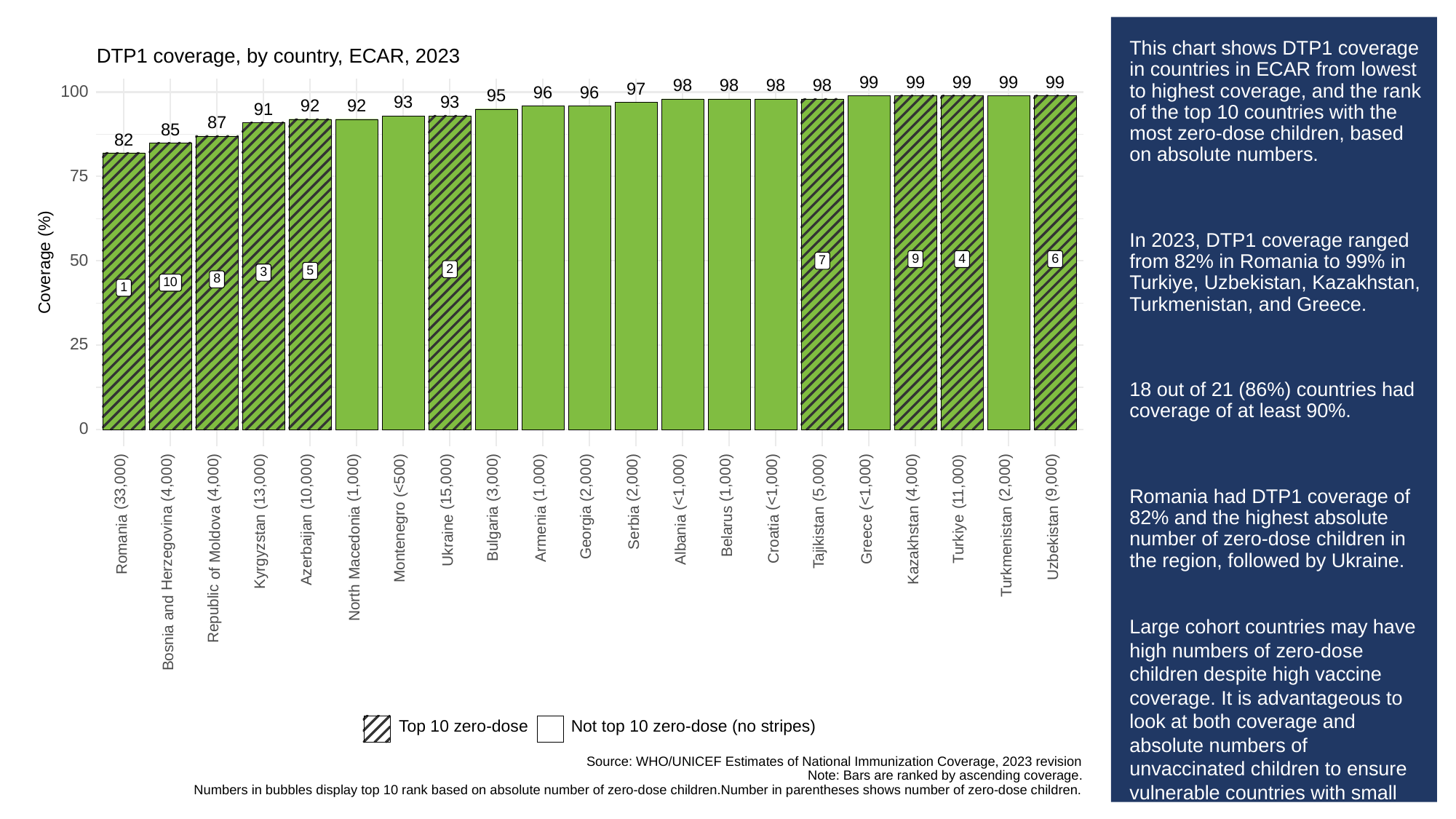

# This chart shows DTP1 coverage in countries in ECAR from lowest to highest coverage, and the rank of the top 10 countries with the most zero-dose children, based on absolute numbers.

In 2023, DTP1 coverage ranged from 82% in Romania to 99% in Turkiye, Uzbekistan, Kazakhstan, Turkmenistan, and Greece.

18 out of 21 (86%) countries had coverage of at least 90%.

Romania had DTP1 coverage of 82% and the highest absolute number of zero-dose children in the region, followed by Ukraine.

Large cohort countries may have high numbers of zero-dose children despite high vaccine coverage. It is advantageous to look at both coverage and absolute numbers of unvaccinated children to ensure vulnerable countries with small birth cohorts are not missed.

DTP1 coverage, by country, ECAR, 2023
99
99
99
99
99

98
98
98
98
97
100
96
96
95

93
93

92
92

91

87

85

82

75

9
6
4
50
Coverage (%)

7

2

5

3

8

10

1

25

0

(<500)
(4,000)
(4,000)
(1,000)
(3,000)
(1,000)
(2,000)
(2,000)
(1,000)
(5,000)
(4,000)
(2,000)
(9,000)
(33,000)
(13,000)
(10,000)
(15,000)
(11,000)
(<1,000)
(<1,000)
(<1,000)
Serbia
Georgia
Belarus
Bulgaria
Armenia
Moldova
Tajikistan
Turkiye
Croatia
Greece
Albania
Ukraine
Montenegro
Macedonia
Uzbekistan
Romania
Kazakhstan
Herzegovina
Azerbaijan
Kyrgyzstan
Turkmenistan
of
North
and
Republic
Bosnia

Not top 10 zero-dose (no stripes)
Top 10 zero-dose

Source: WHO/UNICEF Estimates of National Immunization Coverage, 2023 revision
Note: Bars are ranked by ascending coverage.
Numbers in bubbles display top 10 rank based on absolute number of zero-dose children.Number in parentheses shows number of zero-dose children.